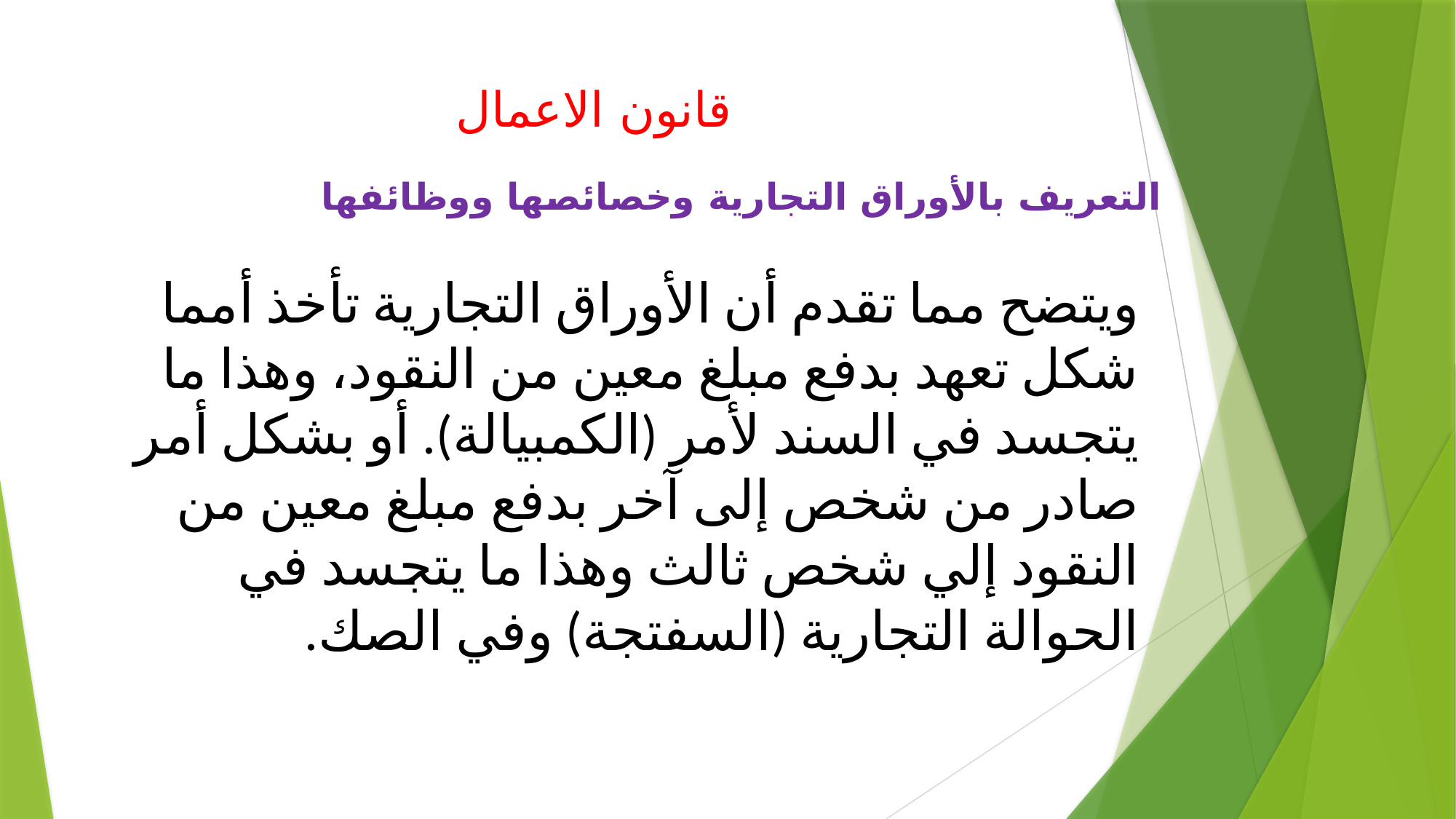

# قانون الاعمال
التعريف بالأوراق التجارية وخصائصها ووظائفها
ويتضح مما تقدم أن الأوراق التجارية تأخذ أمما شكل تعهد بدفع مبلغ معين من النقود، وهذا ما يتجسد في السند لأمر (الكمبيالة). أو بشكل أمر صادر من شخص إلى آخر بدفع مبلغ معين من النقود إلي شخص ثالث وهذا ما يتجسد في الحوالة التجارية (السفتجة) وفي الصك.